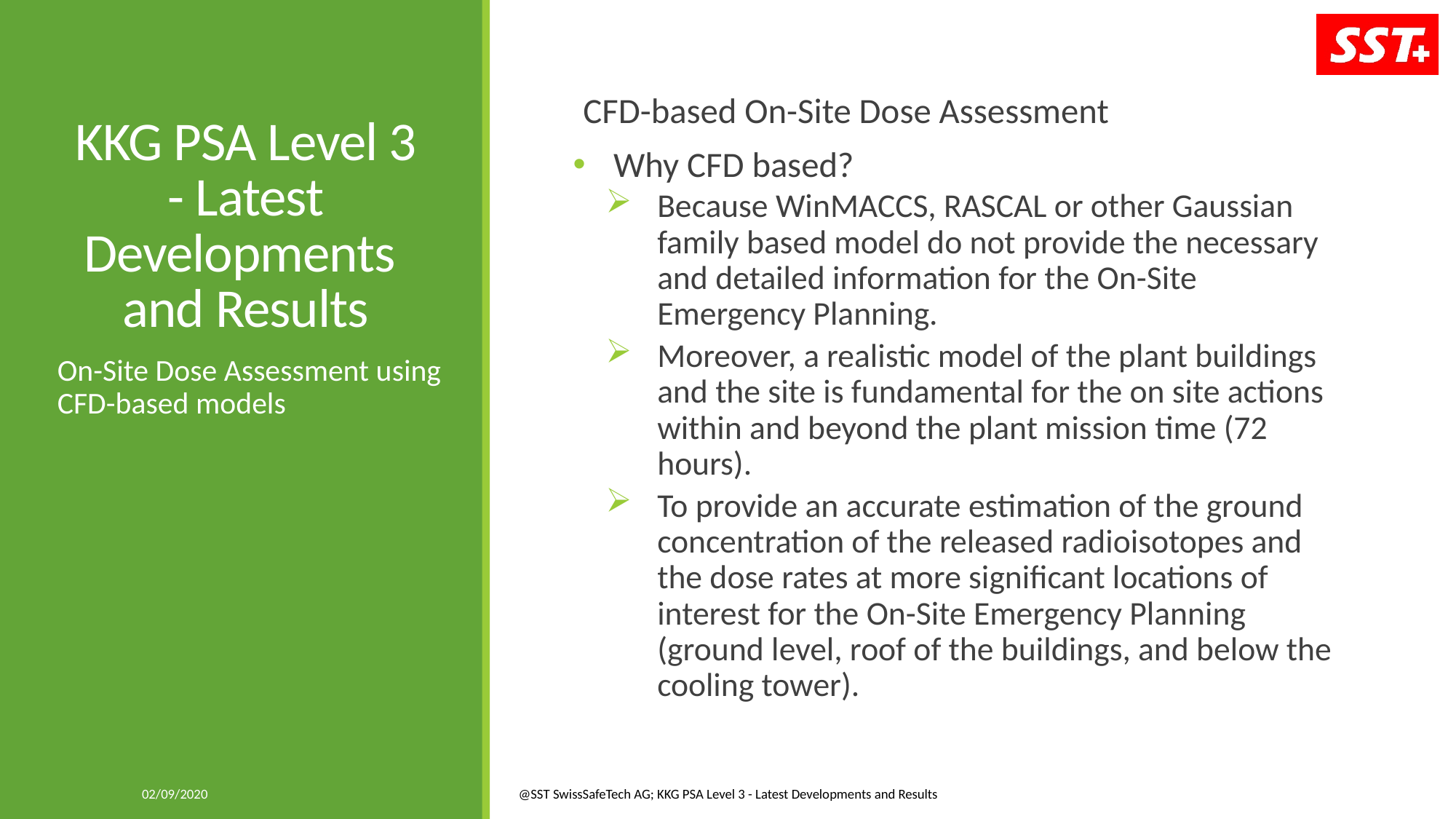

# KKG PSA Level 3 - Latest Developments and Results
CFD-based On-Site Dose Assessment
Why CFD based?
Because WinMACCS, RASCAL or other Gaussian family based model do not provide the necessary and detailed information for the On-Site Emergency Planning.
Moreover, a realistic model of the plant buildings and the site is fundamental for the on site actions within and beyond the plant mission time (72 hours).
To provide an accurate estimation of the ground concentration of the released radioisotopes and the dose rates at more significant locations of interest for the On-Site Emergency Planning (ground level, roof of the buildings, and below the cooling tower).
On-Site Dose Assessment using CFD-based models
02/09/2020
@SST SwissSafeTech AG; KKG PSA Level 3 - Latest Developments and Results